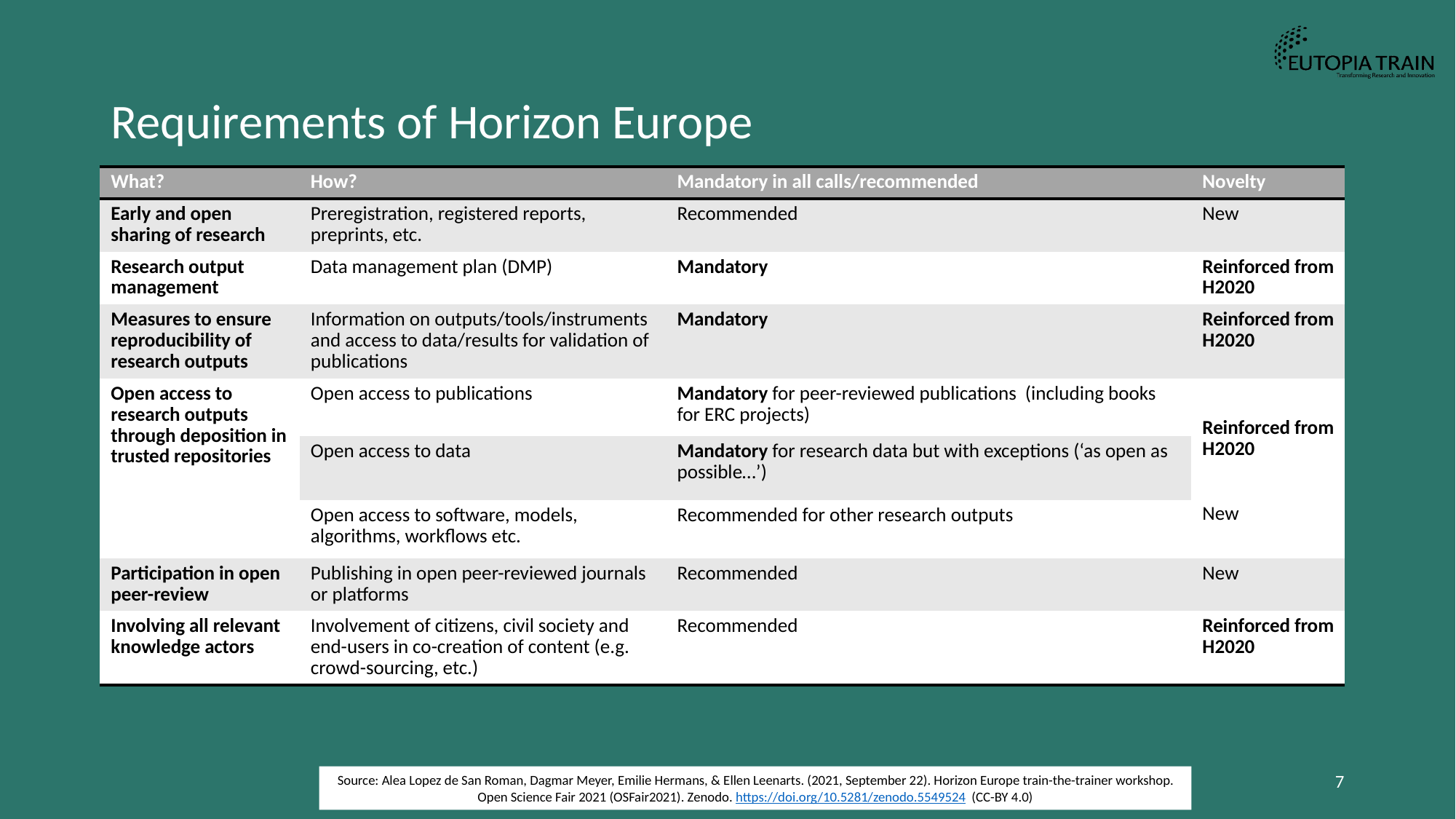

# Requirements of Horizon Europe
| What? | How? | Mandatory in all calls/recommended | Novelty |
| --- | --- | --- | --- |
| Early and open sharing of research | Preregistration, registered reports, preprints, etc. | Recommended | New |
| Research output management | Data management plan (DMP) | Mandatory | Reinforced from H2020 |
| Measures to ensure reproducibility of research outputs | Information on outputs/tools/instruments and access to data/results for validation of publications | Mandatory | Reinforced from H2020 |
| Open access to research outputs through deposition in trusted repositories | Open access to publications | Mandatory for peer-reviewed publications  (including books for ERC projects) | Reinforced from H2020 |
|  | Open access to data | Mandatory for research data but with exceptions (‘as open as possible…’) |  |
|  | Open access to software, models, algorithms, workflows etc. | Recommended for other research outputs | New |
| Participation in open peer-review | Publishing in open peer-reviewed journals or platforms | Recommended | New |
| Involving all relevant knowledge actors | Involvement of citizens, civil society and end-users in co-creation of content (e.g. crowd-sourcing, etc.) | Recommended | Reinforced from H2020 |
7
Source: Alea Lopez de San Roman, Dagmar Meyer, Emilie Hermans, & Ellen Leenarts. (2021, September 22). Horizon Europe train-the-trainer workshop. Open Science Fair 2021 (OSFair2021). Zenodo. https://doi.org/10.5281/zenodo.5549524  (CC-BY 4.0)